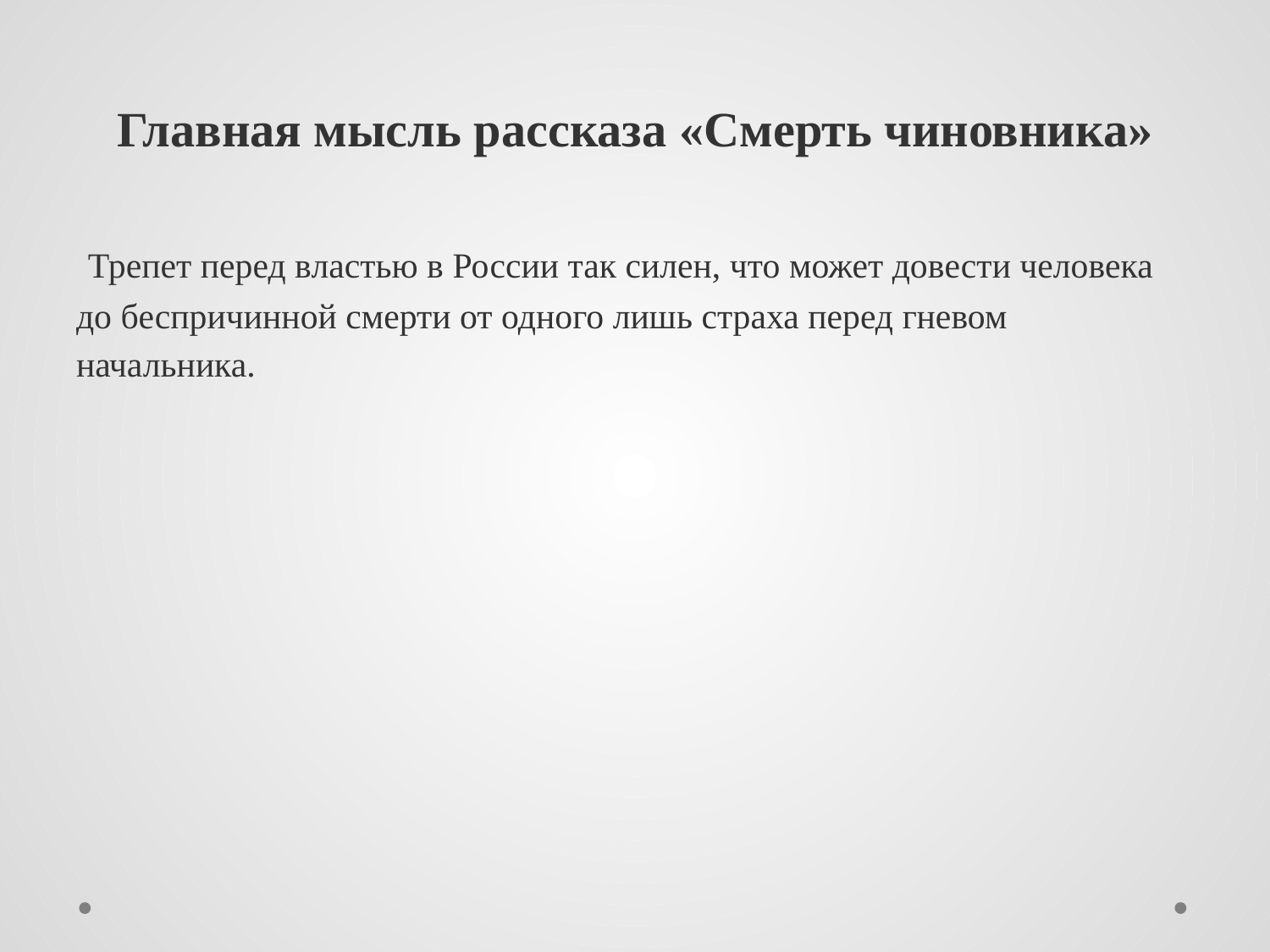

# Главная мысль рассказа «Смерть чиновника»
 Трепет перед властью в России так силен, что может довести человека до беспричинной смерти от одного лишь страха перед гневом начальника.